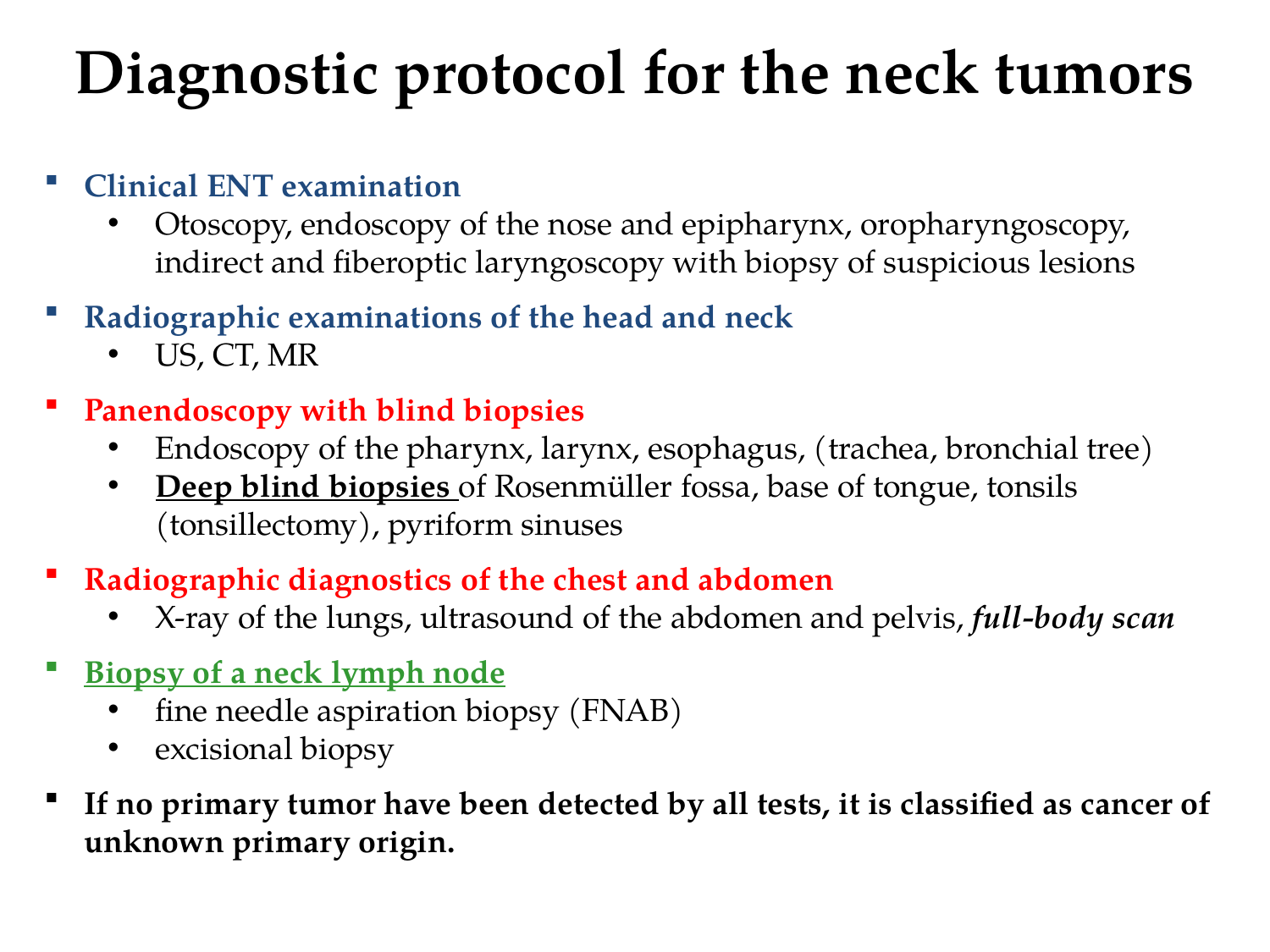

Diagnostic protocol for the neck tumors
Clinical ENT examination
Otoscopy, endoscopy of the nose and epipharynx, oropharyngoscopy, indirect and fiberoptic laryngoscopy with biopsy of suspicious lesions

Radiographic examinations of the head and neck
US, CT, MR

Panendoscopy with blind biopsies
Endoscopy of the pharynx, larynx, esophagus, (trachea, bronchial tree)
Deep blind biopsies of Rosenmüller fossa, base of tongue, tonsils (tonsillectomy), pyriform sinuses

Radiographic diagnostics of the chest and abdomen
X-ray of the lungs, ultrasound of the abdomen and pelvis, full-body scan

Biopsy of a neck lymph node
fine needle aspiration biopsy (FNAB)
excisional biopsy

If no primary tumor have been detected by all tests, it is classified as cancer of unknown primary origin.